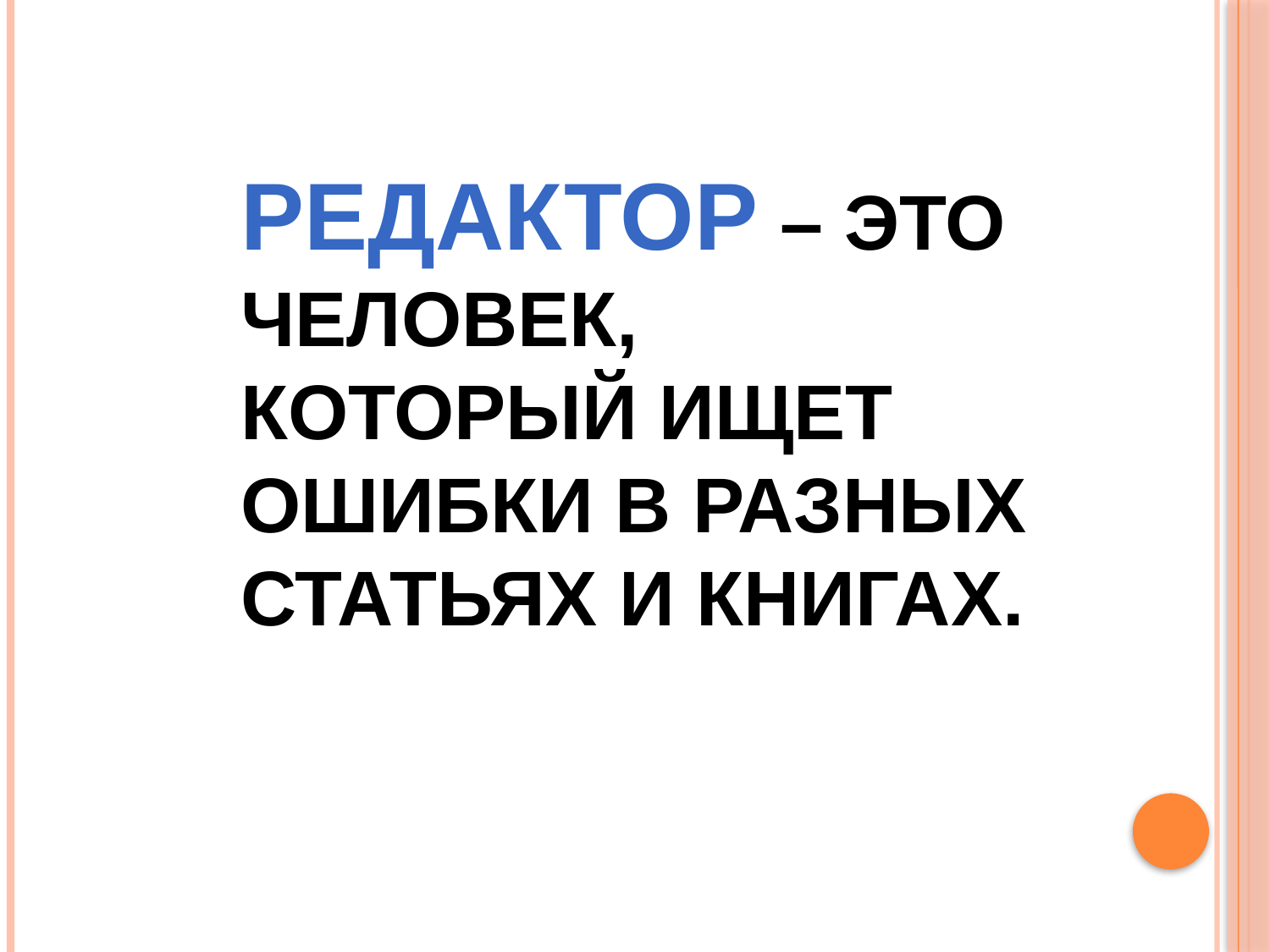

РЕДАКТОР – ЭТО ЧЕЛОВЕК, КОТОРЫЙ ИЩЕТ ОШИБКИ В РАЗНЫХ СТАТЬЯХ И КНИГАХ.